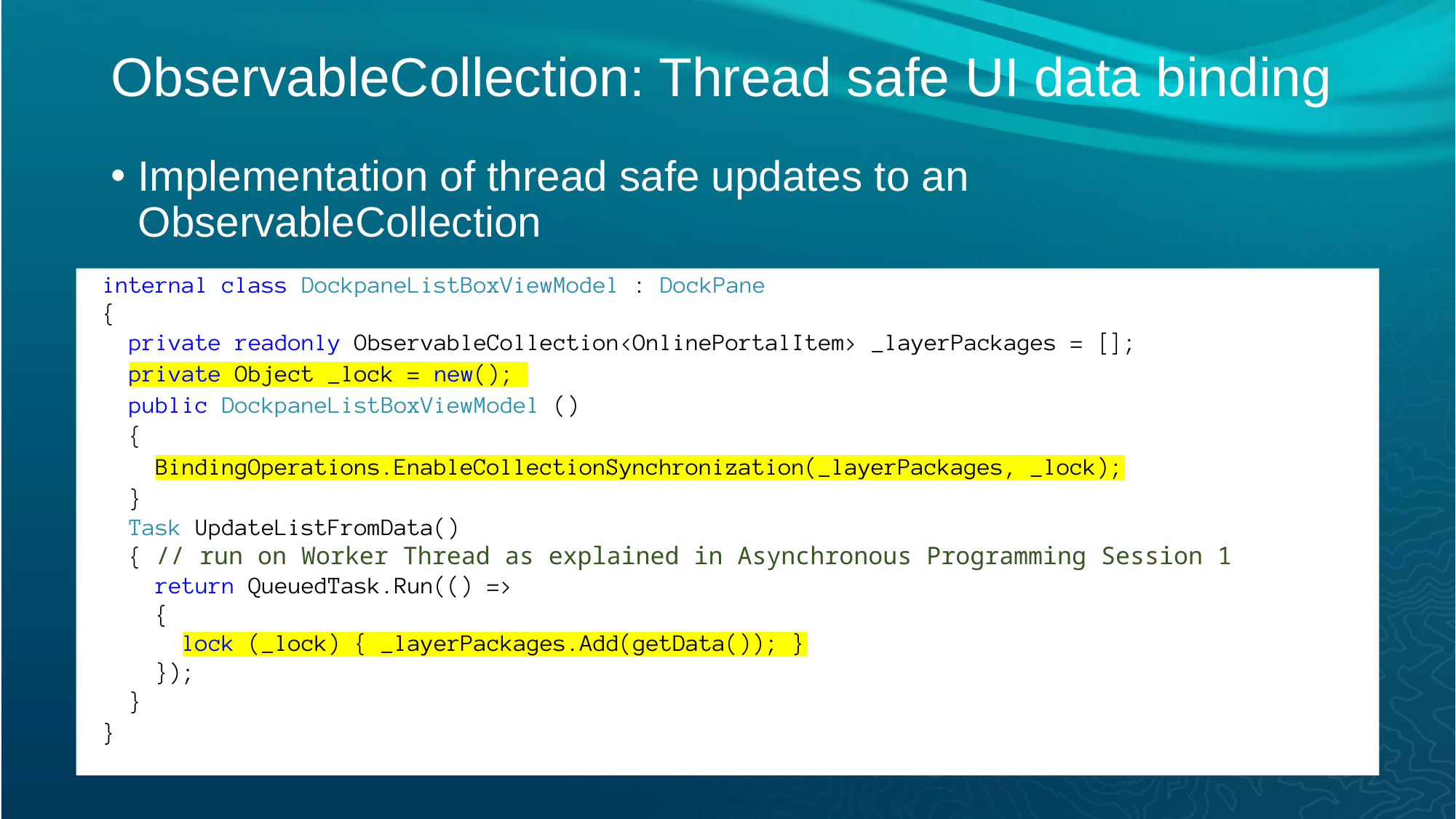

# ObservableCollection: Thread safe UI data binding
Implementation of thread safe updates to an ObservableCollection

  internal class DockpaneListBoxViewModel : DockPane
  {
    private readonly ObservableCollection<OnlinePortalItem> _layerPackages = [];
    private Object _lock = new();
    public DockpaneListBoxViewModel ()
    {
      BindingOperations.EnableCollectionSynchronization(_layerPackages, _lock);
    }
    Task UpdateListFromData()
    { // run on Worker Thread as explained in Asynchronous Programming Session 1
      return QueuedTask.Run(() =>
      {
        lock (_lock) { _layerPackages.Add(getData()); }
      });
    }
  }